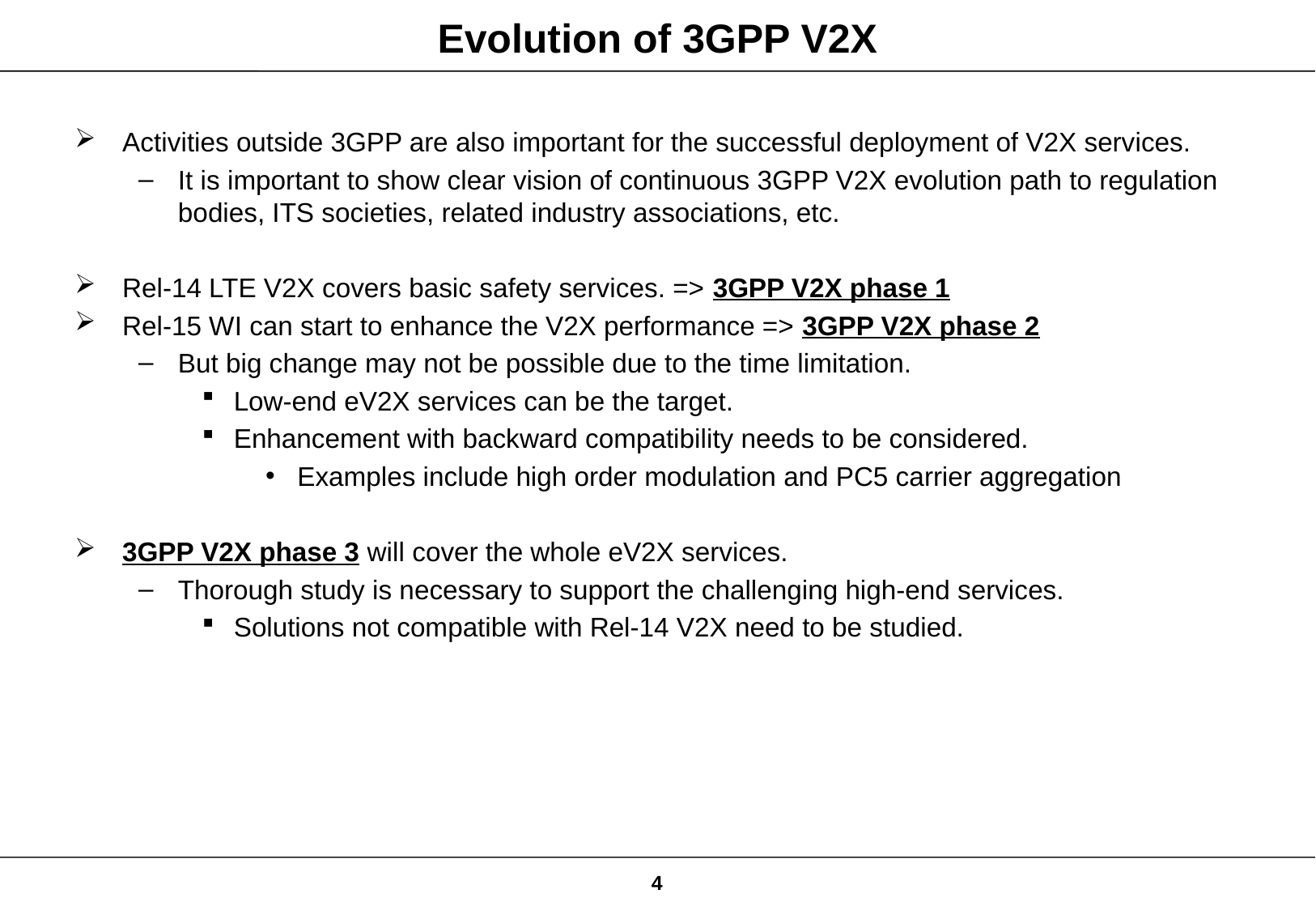

# Evolution of 3GPP V2X
Activities outside 3GPP are also important for the successful deployment of V2X services.
It is important to show clear vision of continuous 3GPP V2X evolution path to regulation bodies, ITS societies, related industry associations, etc.

Rel-14 LTE V2X covers basic safety services. => 3GPP V2X phase 1
Rel-15 WI can start to enhance the V2X performance => 3GPP V2X phase 2
But big change may not be possible due to the time limitation.
Low-end eV2X services can be the target.
Enhancement with backward compatibility needs to be considered.
Examples include high order modulation and PC5 carrier aggregation

3GPP V2X phase 3 will cover the whole eV2X services.
Thorough study is necessary to support the challenging high-end services.
Solutions not compatible with Rel-14 V2X need to be studied.

4